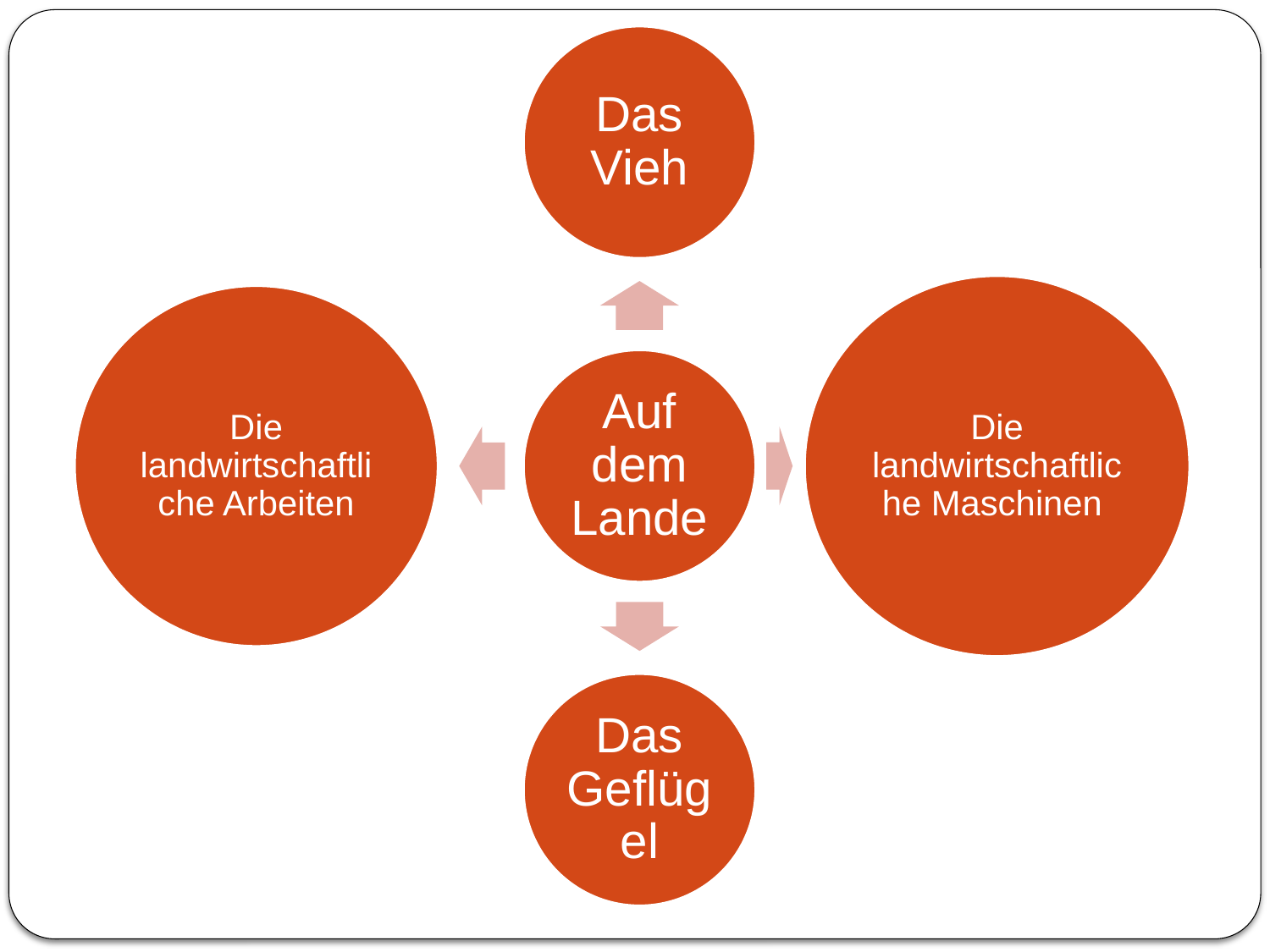

Auf dem Lande

Das Vieh

Die landwirtschaftliche Maschinen

Das Geflügel

Die landwirtschaftliche Arbeiten